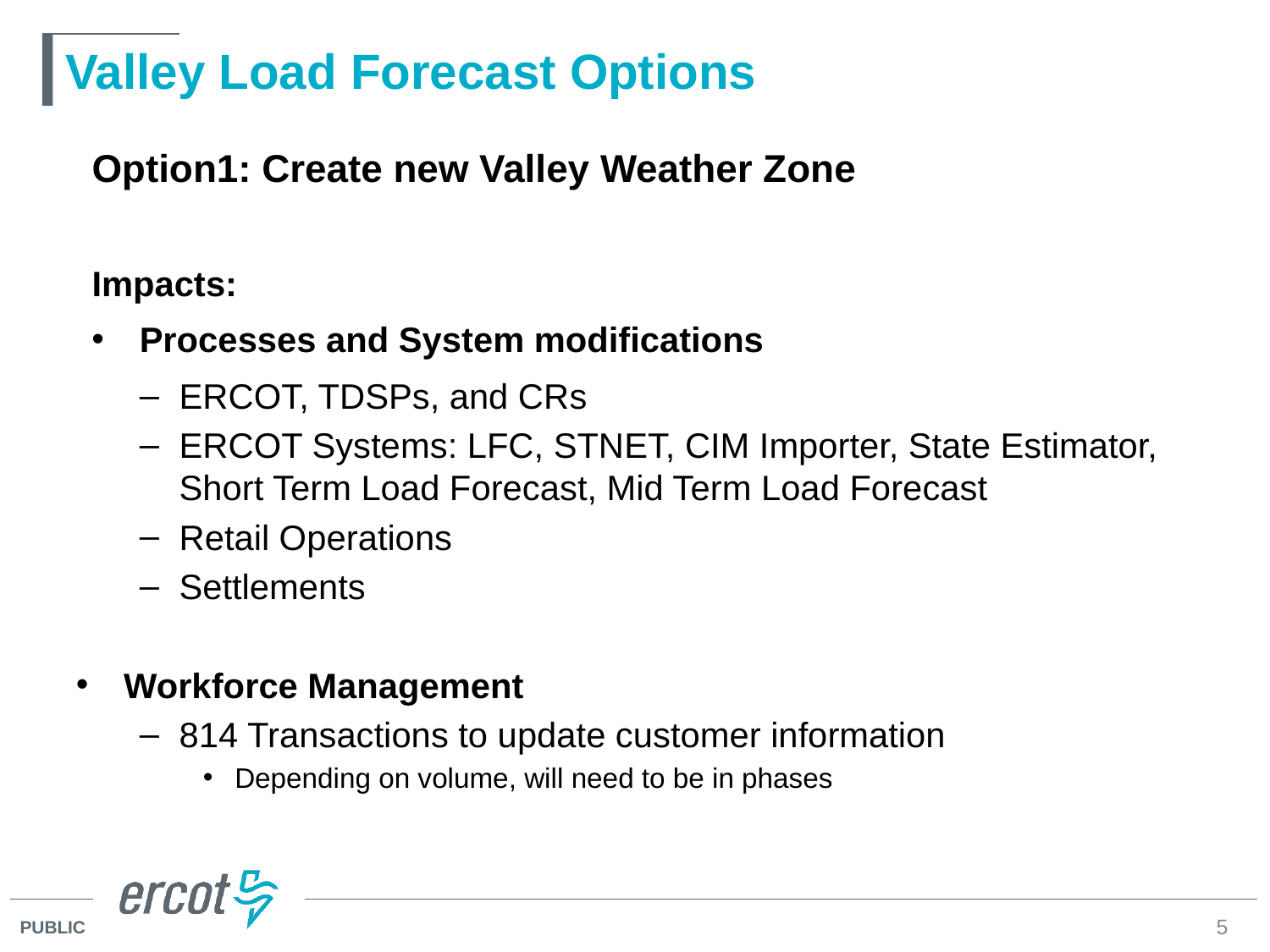

# Valley Load Forecast Options
Option1: Create new Valley Weather Zone

Impacts:
Processes and System modifications
ERCOT, TDSPs, and CRs
ERCOT Systems: LFC, STNET, CIM Importer, State Estimator, Short Term Load Forecast, Mid Term Load Forecast
Retail Operations
Settlements

Workforce Management
814 Transactions to update customer information
Depending on volume, will need to be in phases
5